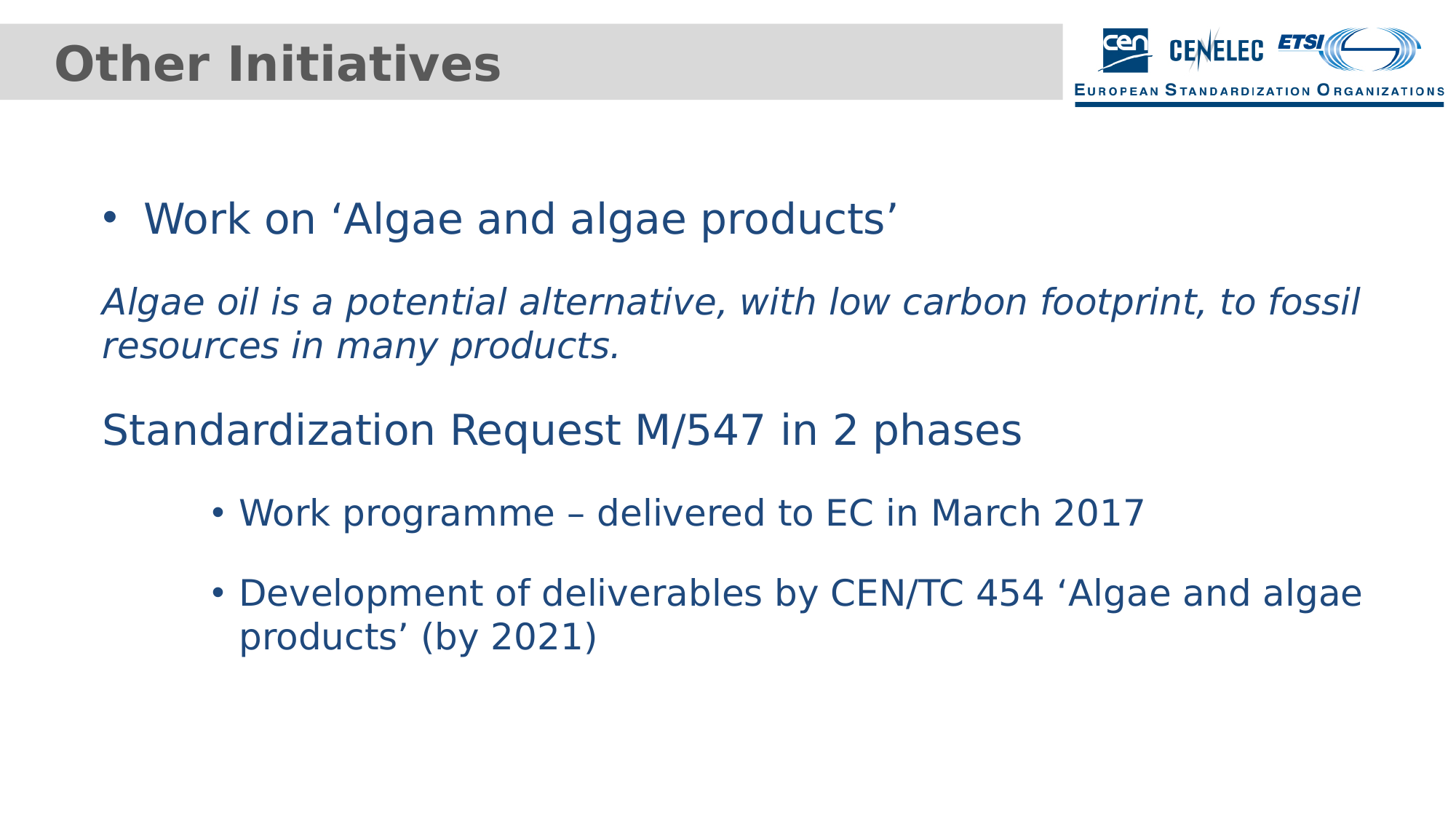

# Other Initiatives
Work on ‘Algae and algae products’
Algae oil is a potential alternative, with low carbon footprint, to fossil resources in many products.
Standardization Request M/547 in 2 phases
Work programme – delivered to EC in March 2017
Development of deliverables by CEN/TC 454 ‘Algae and algae products’ (by 2021)